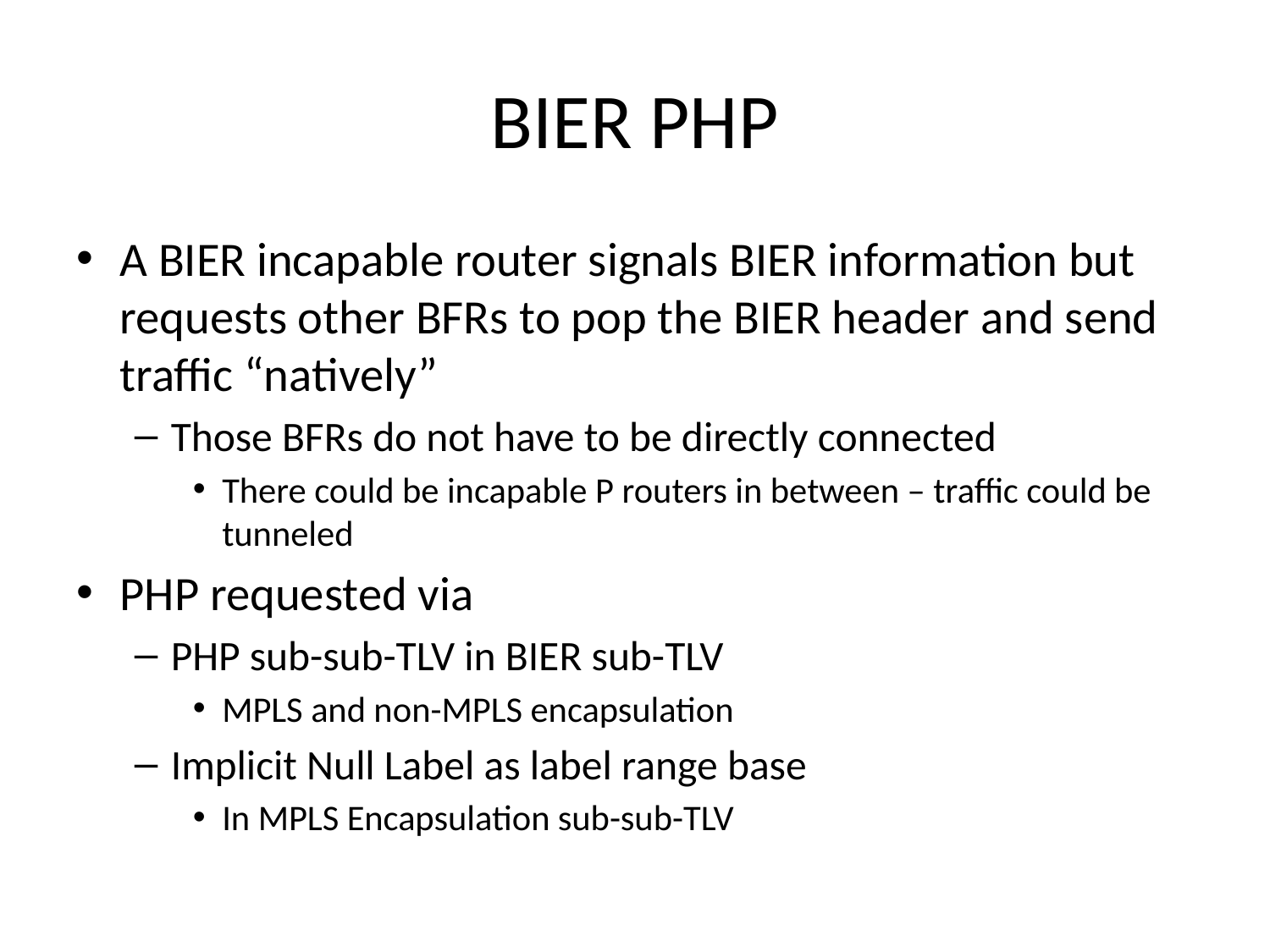

# BIER PHP
A BIER incapable router signals BIER information but requests other BFRs to pop the BIER header and send traffic “natively”
Those BFRs do not have to be directly connected
There could be incapable P routers in between – traffic could be tunneled
PHP requested via
PHP sub-sub-TLV in BIER sub-TLV
MPLS and non-MPLS encapsulation
Implicit Null Label as label range base
In MPLS Encapsulation sub-sub-TLV